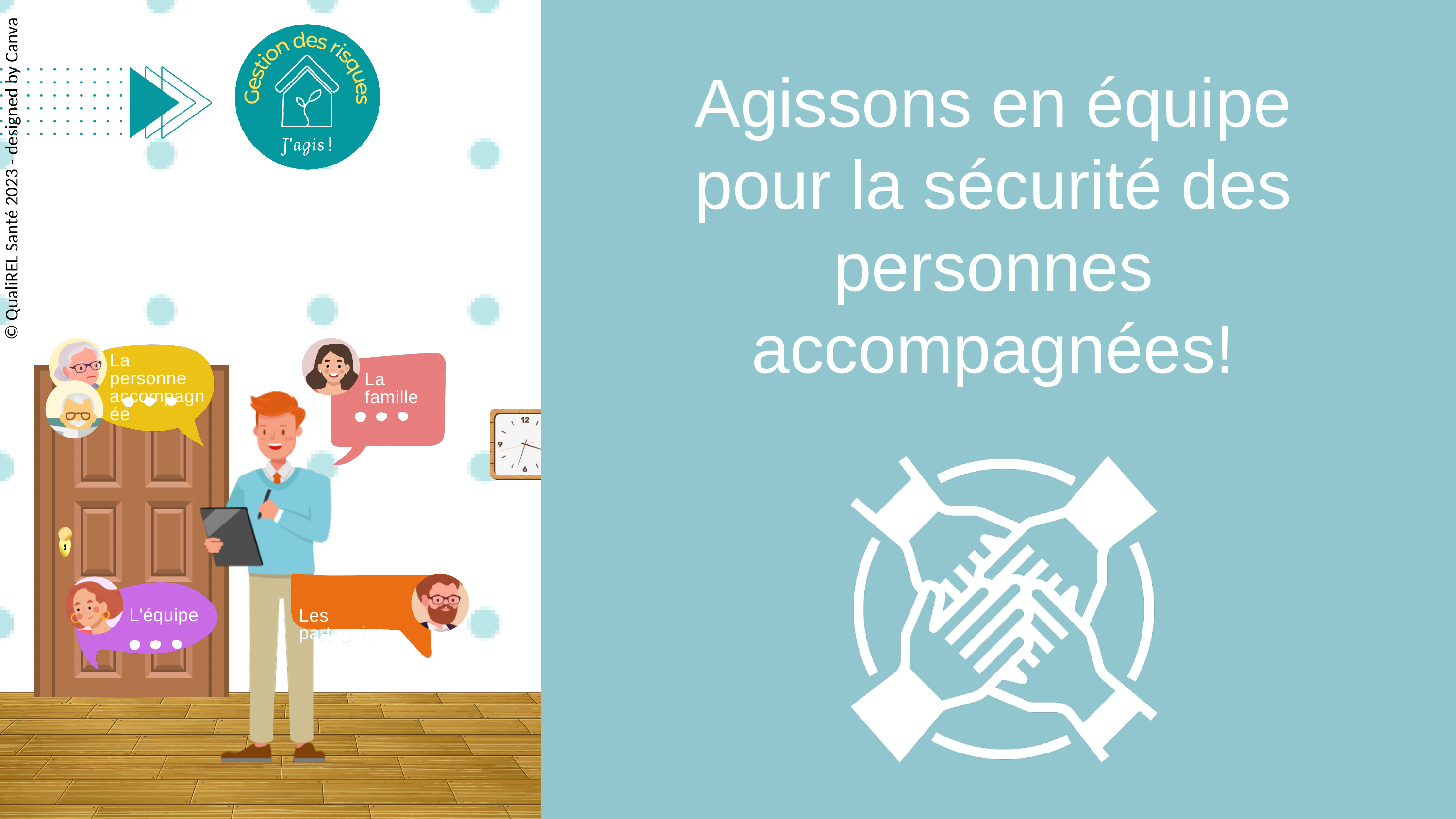

Agissons en équipe pour la sécurité des personnes accompagnées!

© QualiREL Santé 2023 - designed by Canva

La personne accompagnée

La famille

L'équipe
Les partenaires